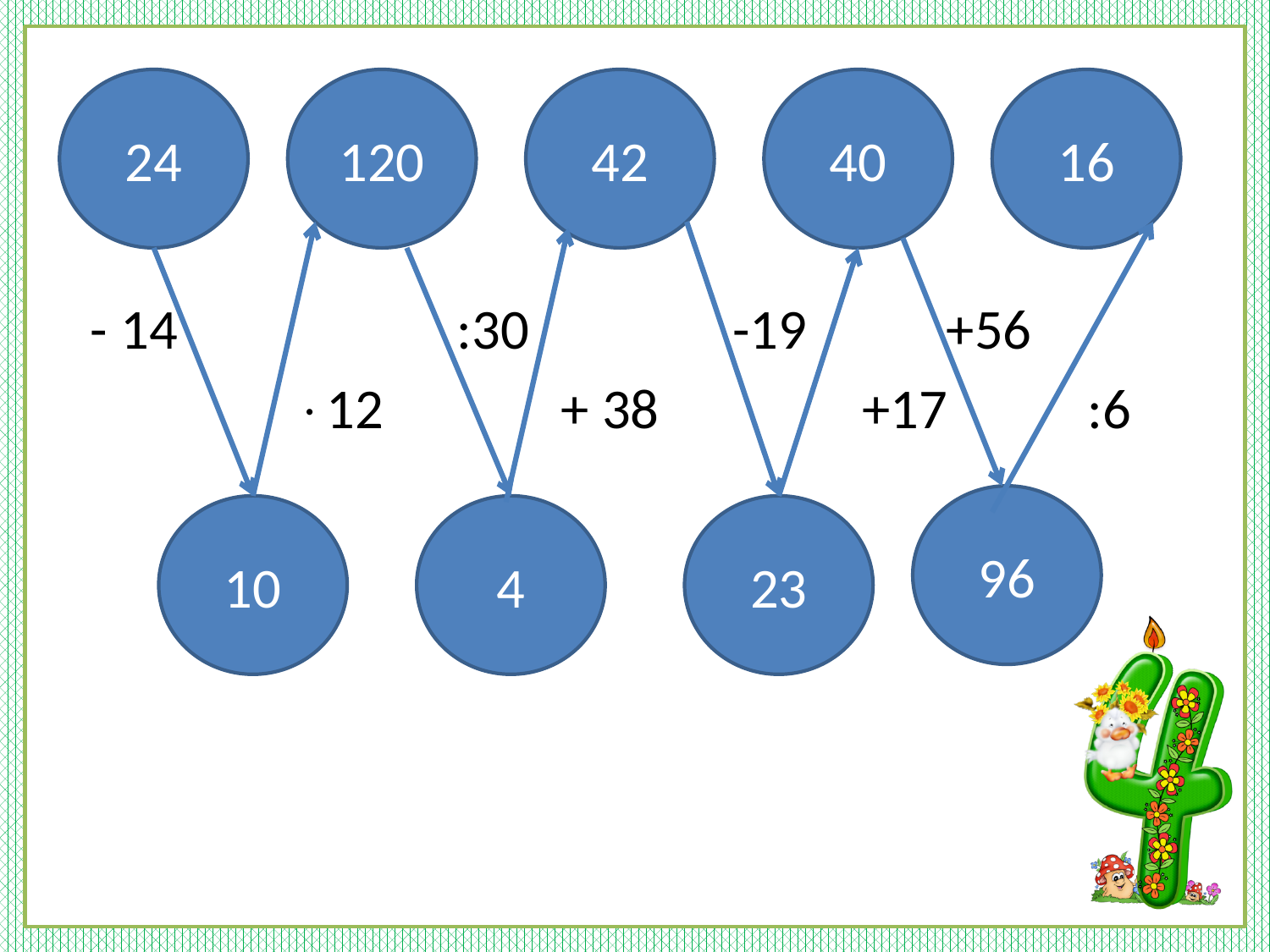

- 14                      :30                -19           +56
                   ⋅12              + 38                +17           :6
24
120
42
40
16
96
10
4
23